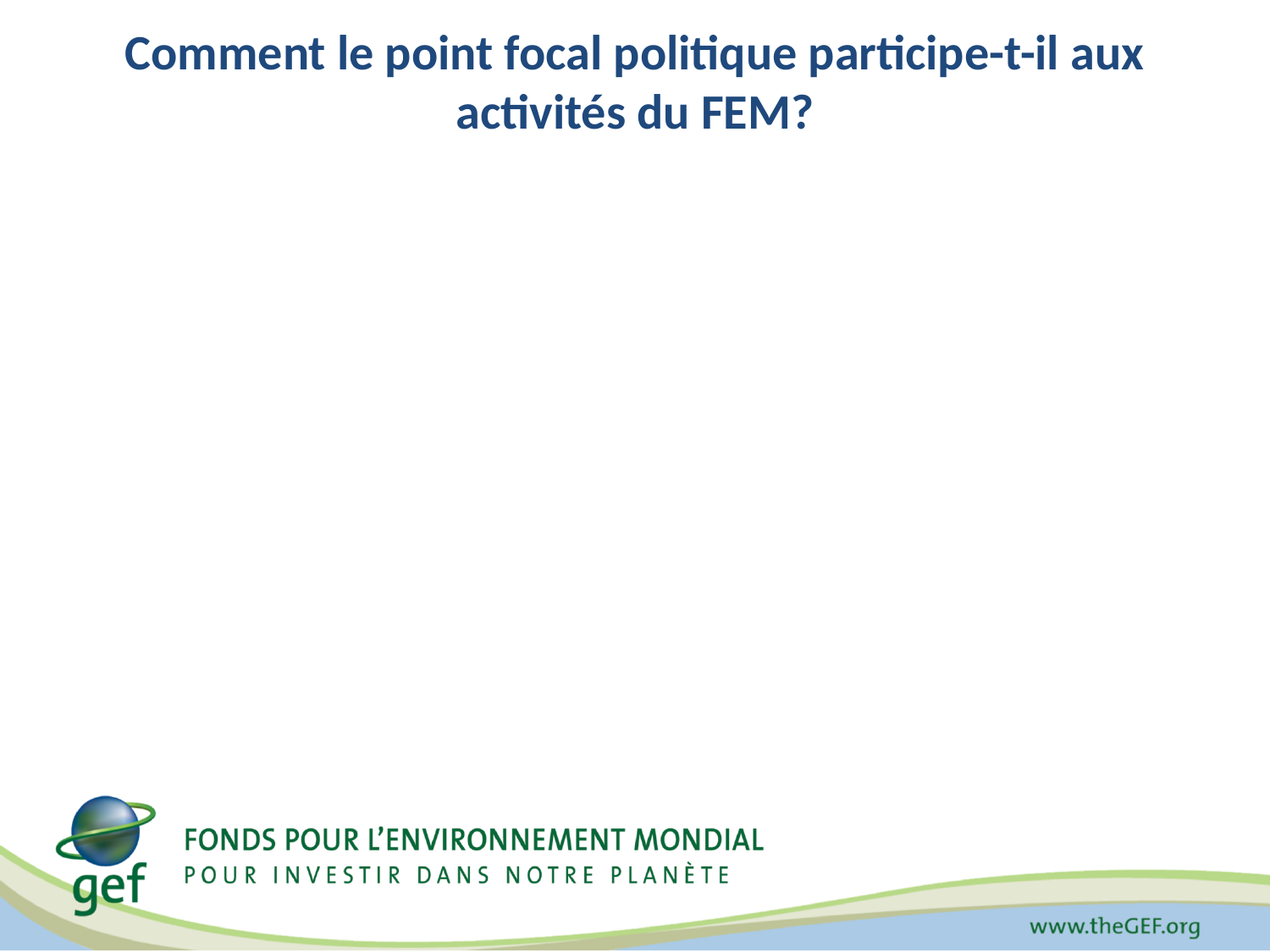

# Comment le point focal politique participe-t-il aux activités du FEM?